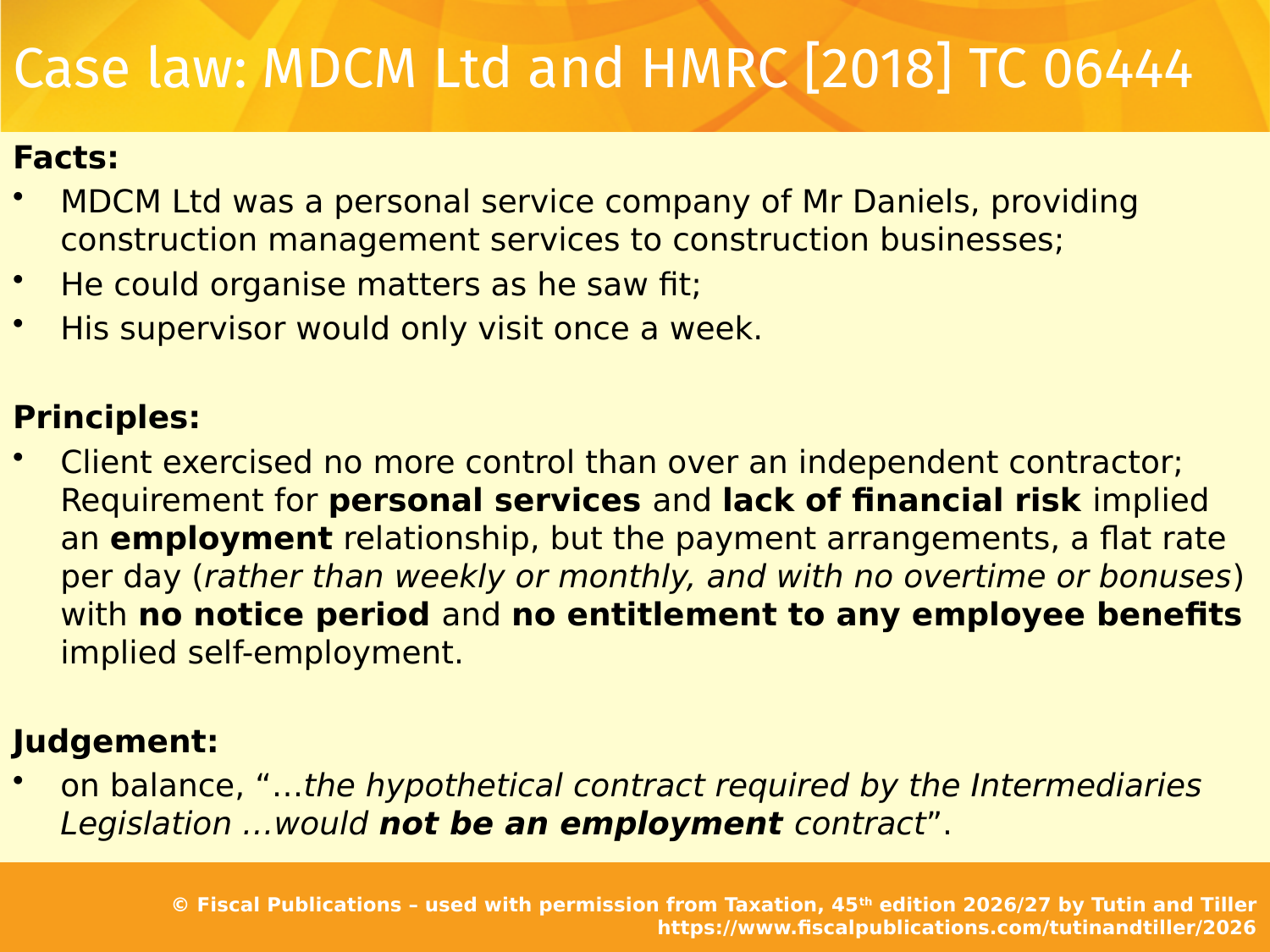

# Case law: MDCM Ltd and HMRC [2018] TC 06444
Facts:
MDCM Ltd was a personal service company of Mr Daniels, providing construction management services to construction businesses;
He could organise matters as he saw fit;
His supervisor would only visit once a week.

Principles:
Client exercised no more control than over an independent contractor; Requirement for personal services and lack of financial risk implied an employment relationship, but the payment arrangements, a flat rate per day (rather than weekly or monthly, and with no overtime or bonuses) with no notice period and no entitlement to any employee benefits implied self-employment.

Judgement:
on balance, “…the hypothetical contract required by the Intermediaries Legislation …would not be an employment contract”.